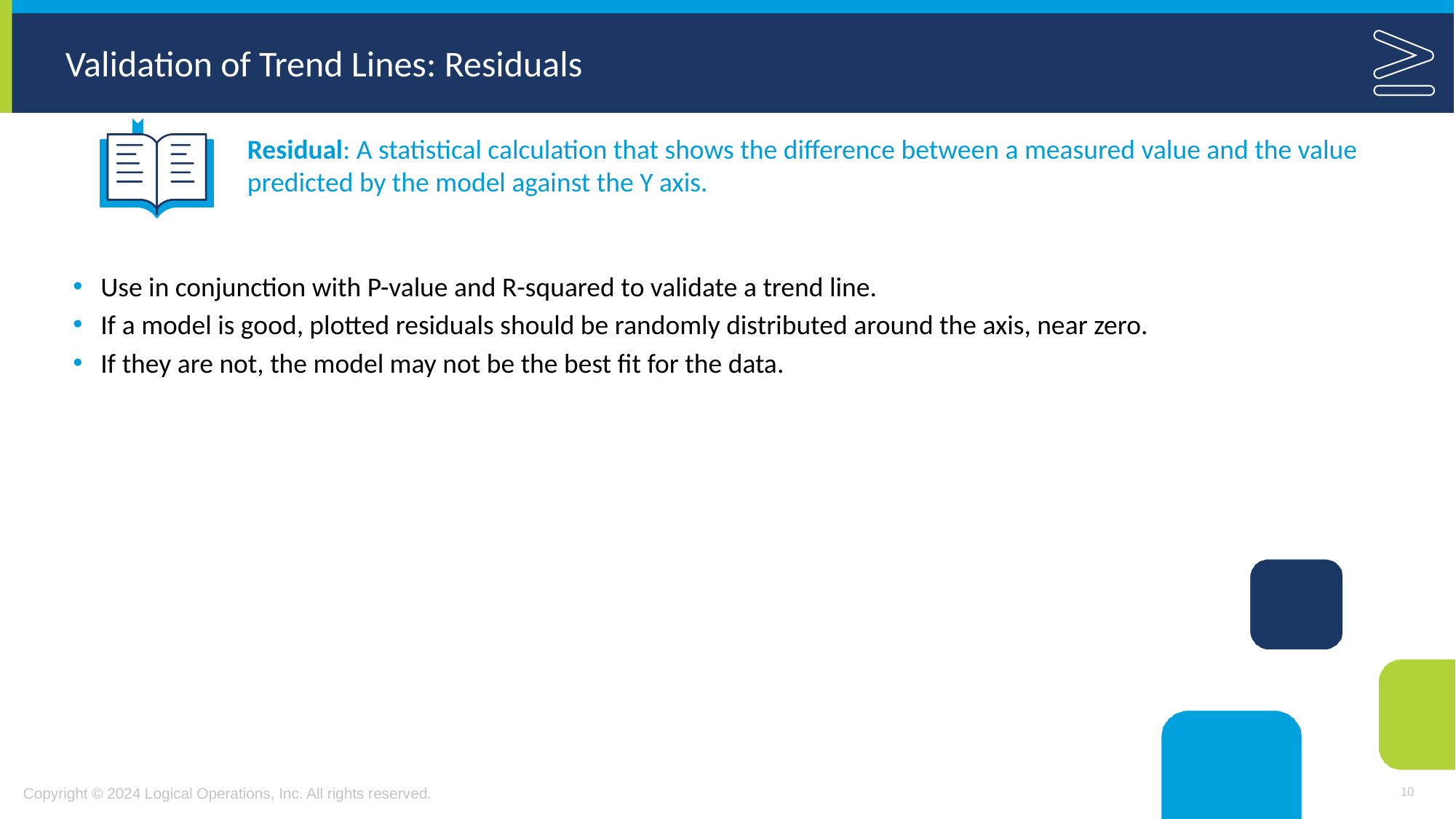

# Validation of Trend Lines: Residuals
Residual: A statistical calculation that shows the difference between a measured value and the value predicted by the model against the Y axis.
Use in conjunction with P-value and R-squared to validate a trend line.
If a model is good, plotted residuals should be randomly distributed around the axis, near zero.
If they are not, the model may not be the best fit for the data.
10